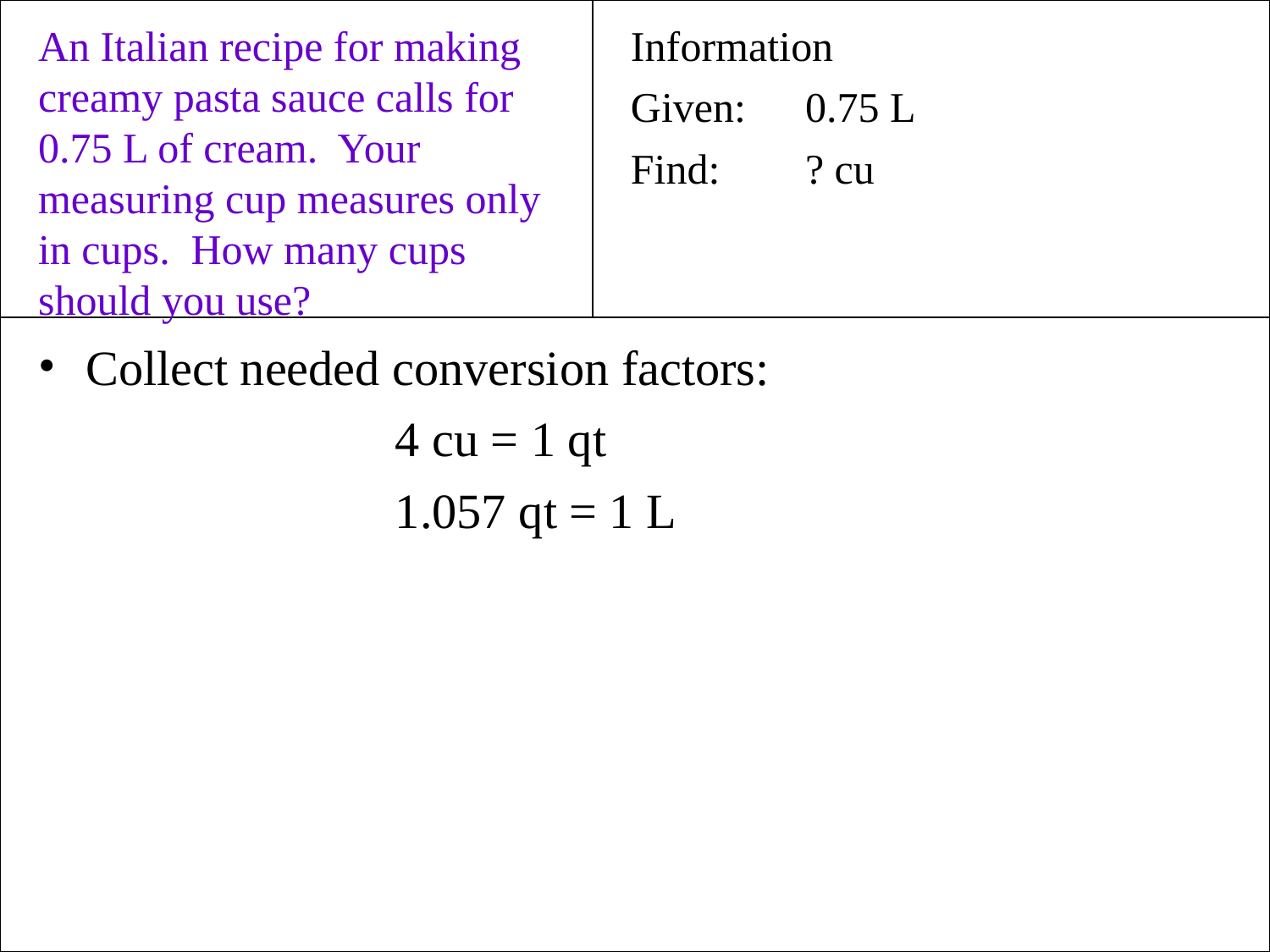

An Italian recipe for making creamy pasta sauce calls for 0.75 L of cream.  Your measuring cup measures only in cups.  How many cups should you use?
Information
Given:	0.75 L
Find:	? cu

Collect needed conversion factors:
			4 cu = 1 qt
			1.057 qt = 1 L